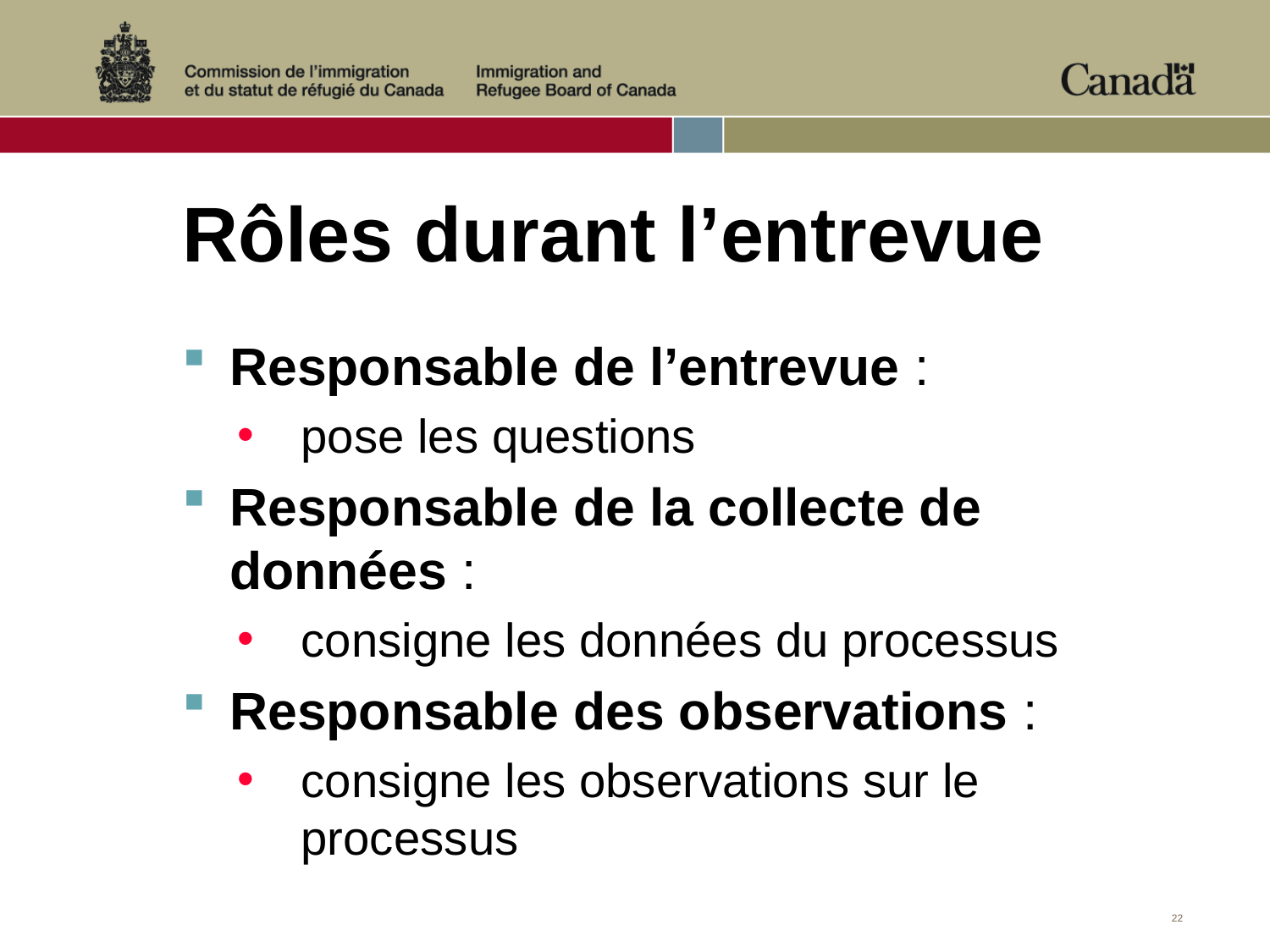

# Rôles durant l’entrevue
Responsable de l’entrevue :
pose les questions
Responsable de la collecte de données :
consigne les données du processus
Responsable des observations :
consigne les observations sur le processus
22